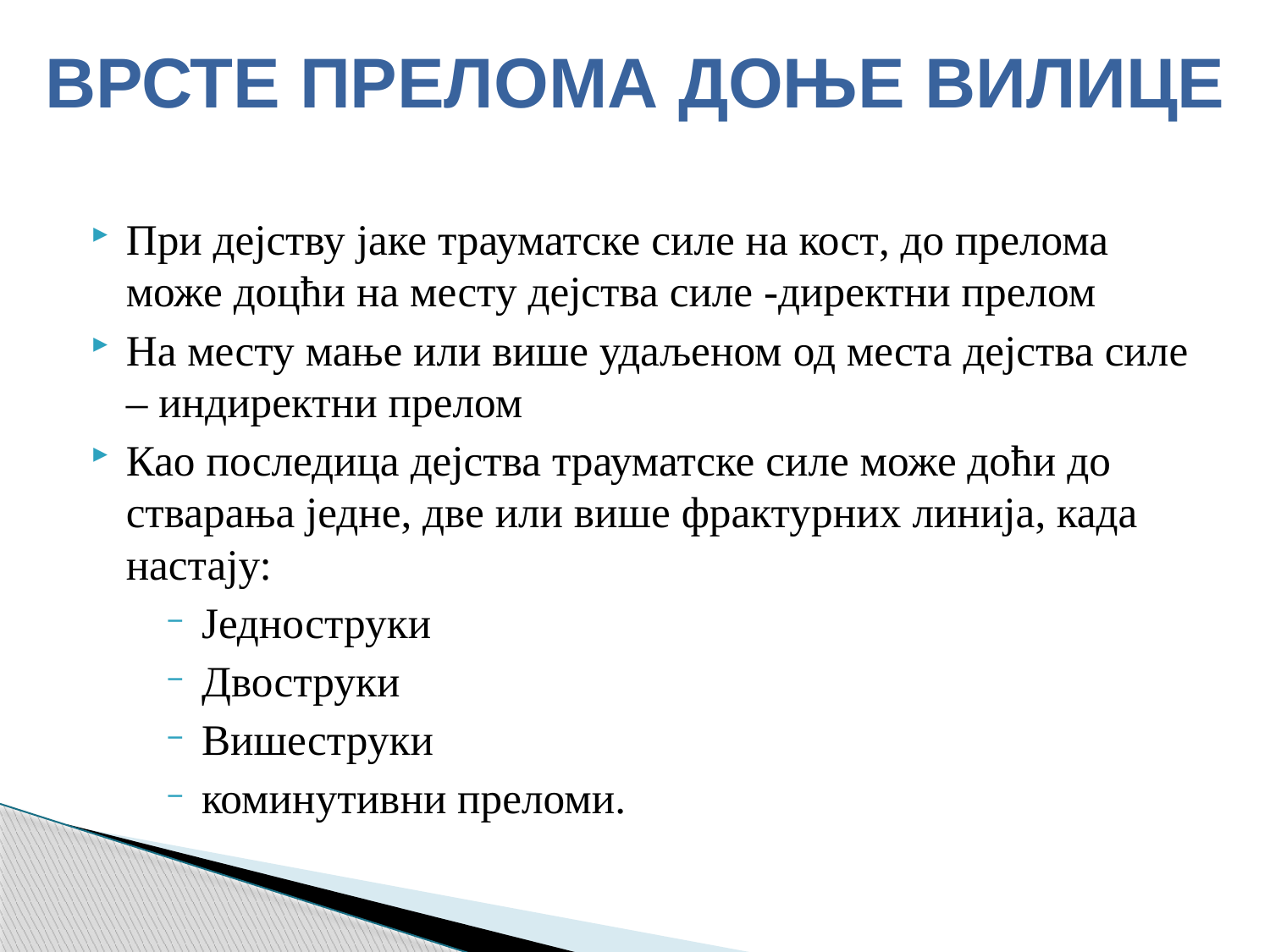

# ВРСТЕ ПРЕЛОМА ДОЊЕ ВИЛИЦЕ
При дејству јаке трауматске силе на кост, до прелома може доцћи на месту дејства силе -директни прелом
На месту мање или више удаљеном од места дејства силе – индиректни прелом
Као последица дејства трауматске силе може доћи до стварања једне, две или више фрактурних линија, када настају:
Једноструки
Двоструки
Вишеструки
коминутивни преломи.